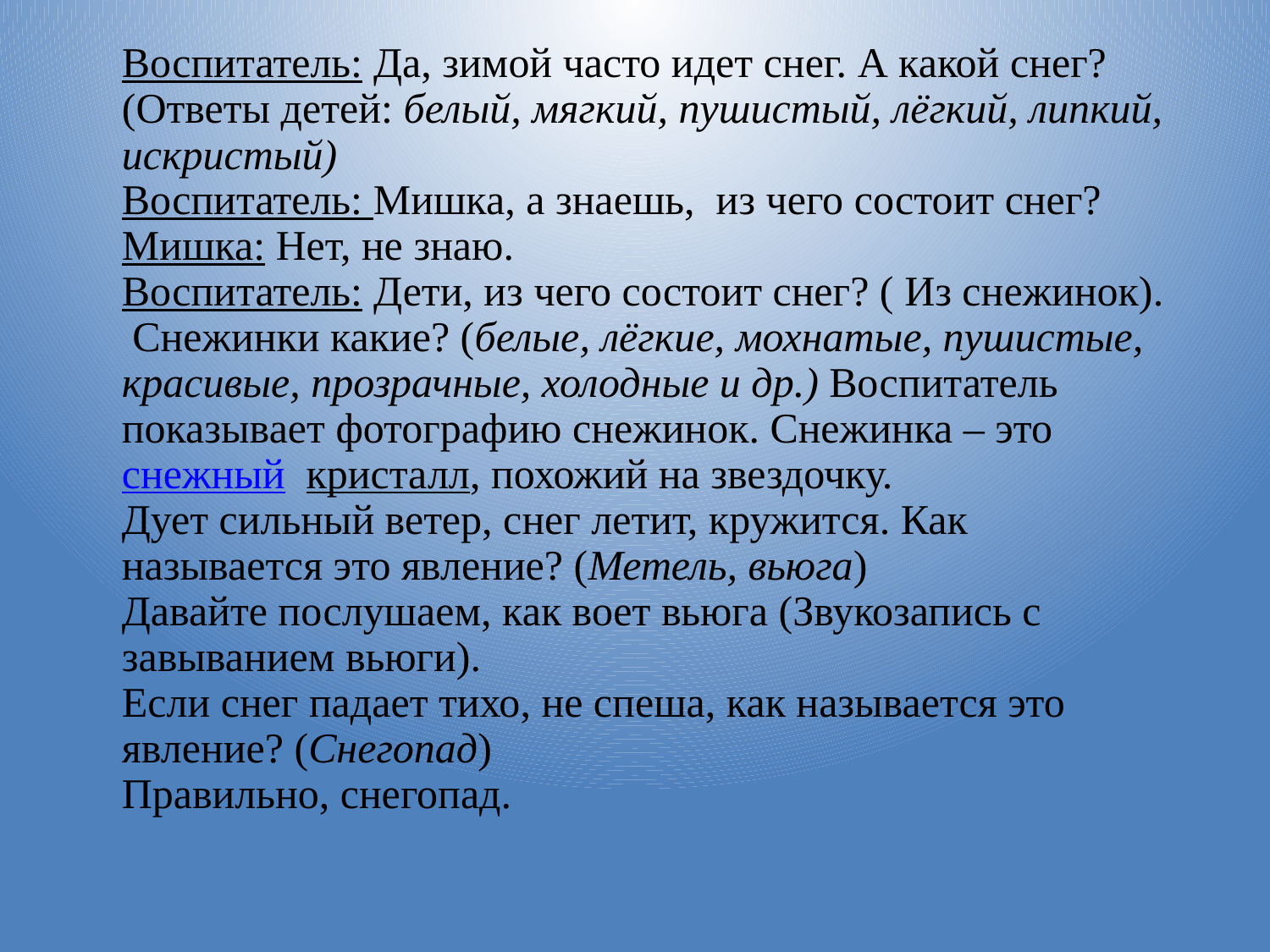

# Воспитатель: Да, зимой часто идет снег. А какой снег? (Ответы детей: белый, мягкий, пушистый, лёгкий, липкий, искристый) Воспитатель: Мишка, а знаешь,  из чего состоит снег? Мишка: Нет, не знаю. Воспитатель: Дети, из чего состоит снег? ( Из снежинок).  Снежинки какие? (белые, лёгкие, мохнатые, пушистые, красивые, прозрачные, холодные и др.) Воспитатель показывает фотографию снежинок. Снежинка – это снежный  кристалл, похожий на звездочку. Дует сильный ветер, снег летит, кружится. Как называется это явление? (Метель, вьюга) Давайте послушаем, как воет вьюга (Звукозапись с завыванием вьюги). Если снег падает тихо, не спеша, как называется это явление? (Снегопад) Правильно, снегопад.